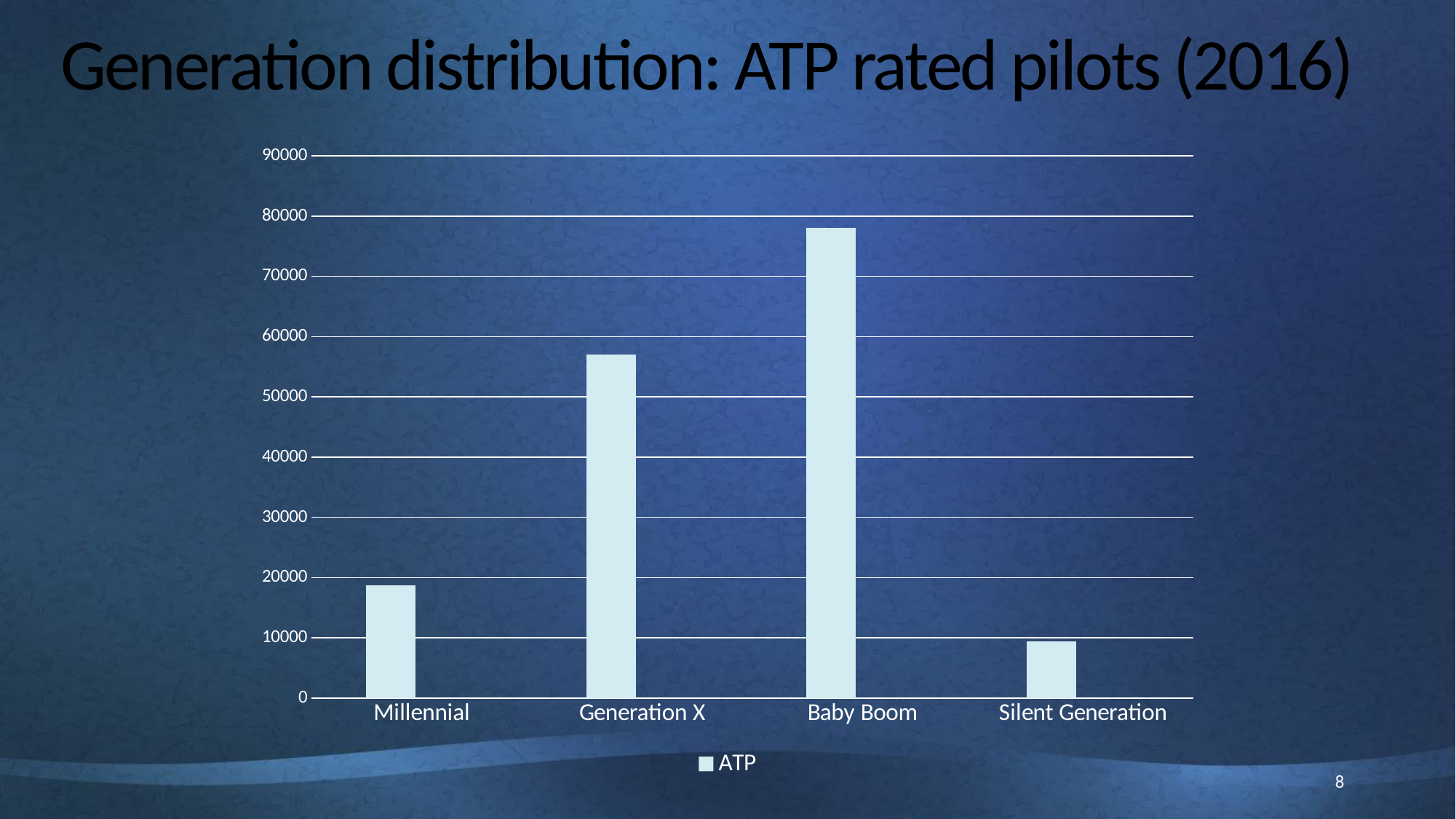

# Generation distribution: ATP rated pilots (2016)

### Chart

| Category | ATP | Column1 |
|---|---|---|
| Millennial | 18714.0 | None |
| Generation X | 57022.0 | None |
| Baby Boom | 78102.0 | None |
| Silent Generation | 9382.0 | None |
8